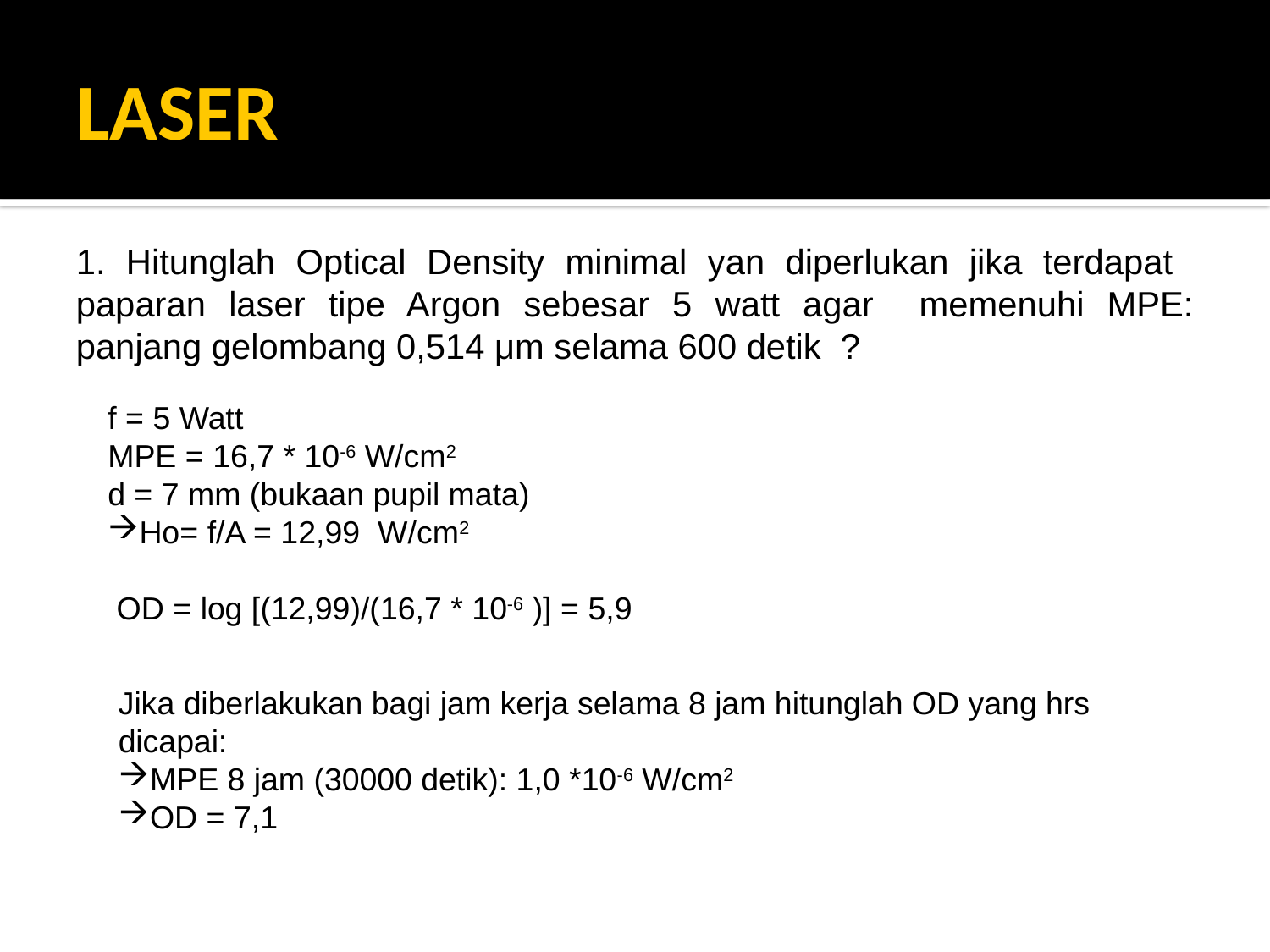

# LASER
1. Hitunglah Optical Density minimal yan diperlukan jika terdapat  paparan laser tipe Argon sebesar 5 watt agar  memenuhi MPE: panjang gelombang 0,514 μm selama 600 detik  ?
f = 5 Watt
MPE = 16,7 * 10-6 W/cm2
d = 7 mm (bukaan pupil mata)
Ho= f/A = 12,99  W/cm2

 OD = log [(12,99)/(16,7 * 10-6 )] = 5,9
Jika diberlakukan bagi jam kerja selama 8 jam hitunglah OD yang hrs dicapai:
MPE 8 jam (30000 detik): 1,0 *10-6 W/cm2
OD = 7,1